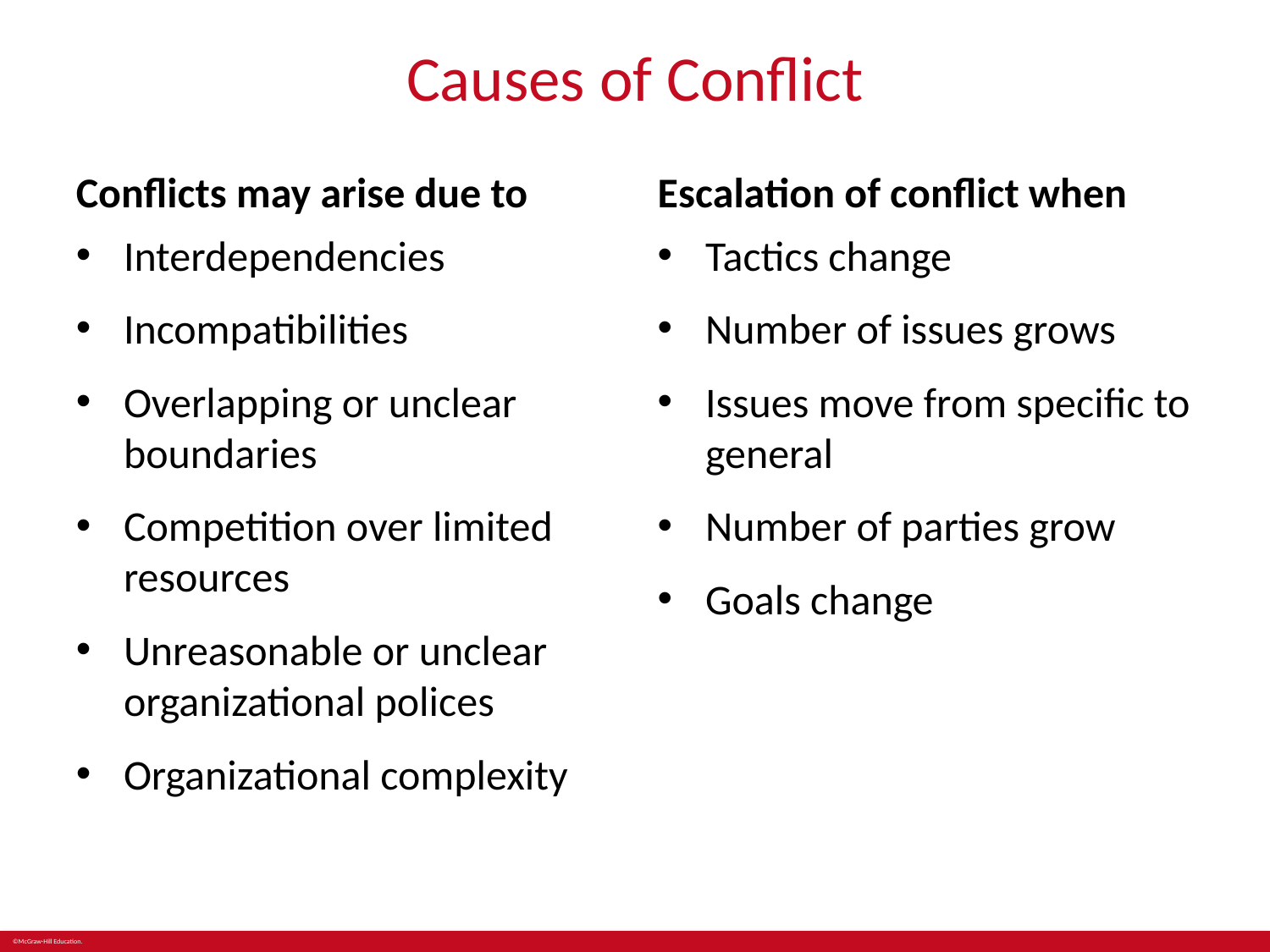

# Causes of Conflict
Conflicts may arise due to
Escalation of conflict when
Interdependencies
Incompatibilities
Overlapping or unclear boundaries
Competition over limited resources
Unreasonable or unclear organizational polices
Organizational complexity
Tactics change
Number of issues grows
Issues move from specific to general
Number of parties grow
Goals change